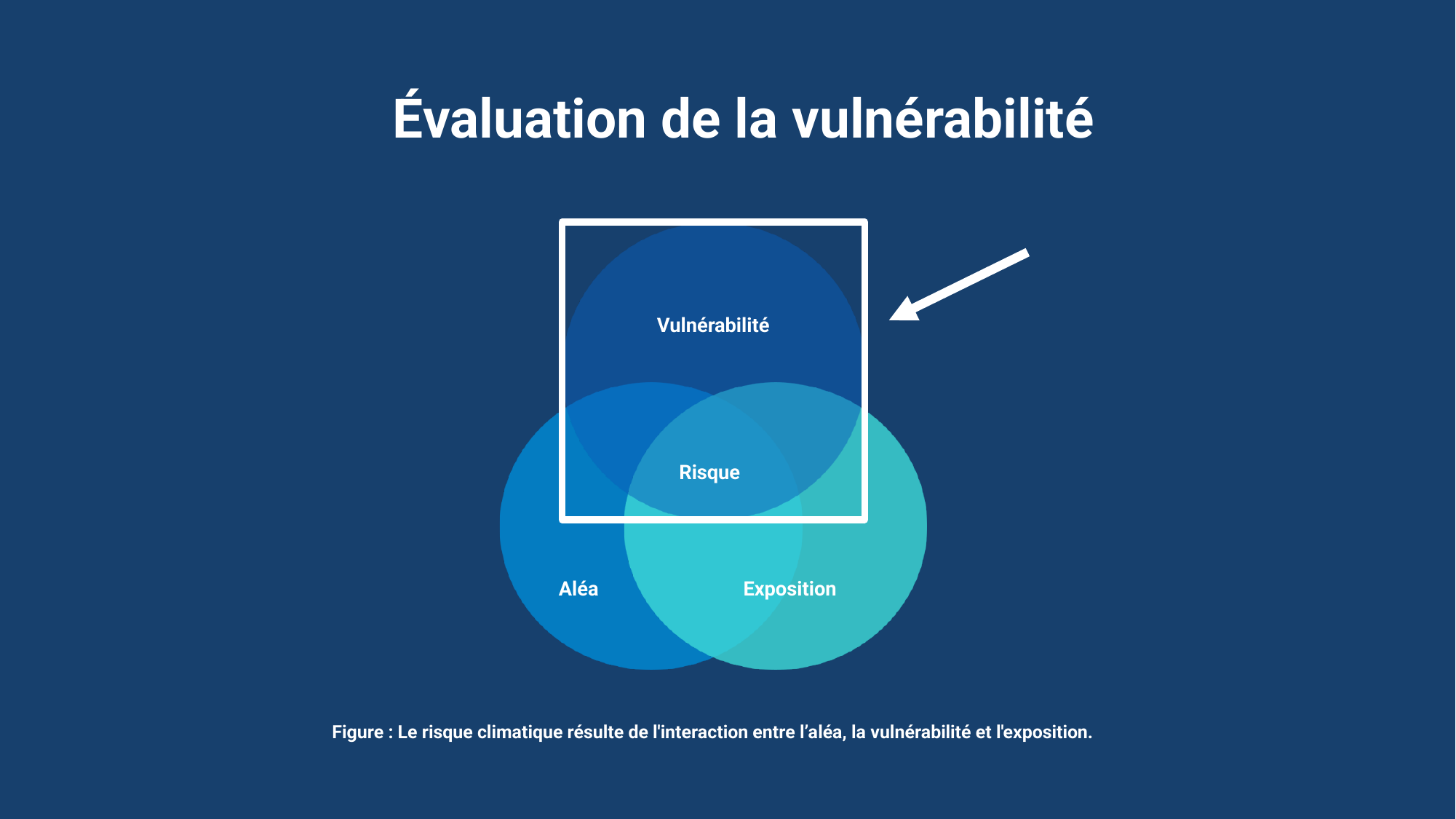

Évaluation de la vulnérabilité

Vulnérabilité

Risque
Aléa
Exposition
Figure : Le risque climatique résulte de l'interaction entre l’aléa, la vulnérabilité et l'exposition.
44